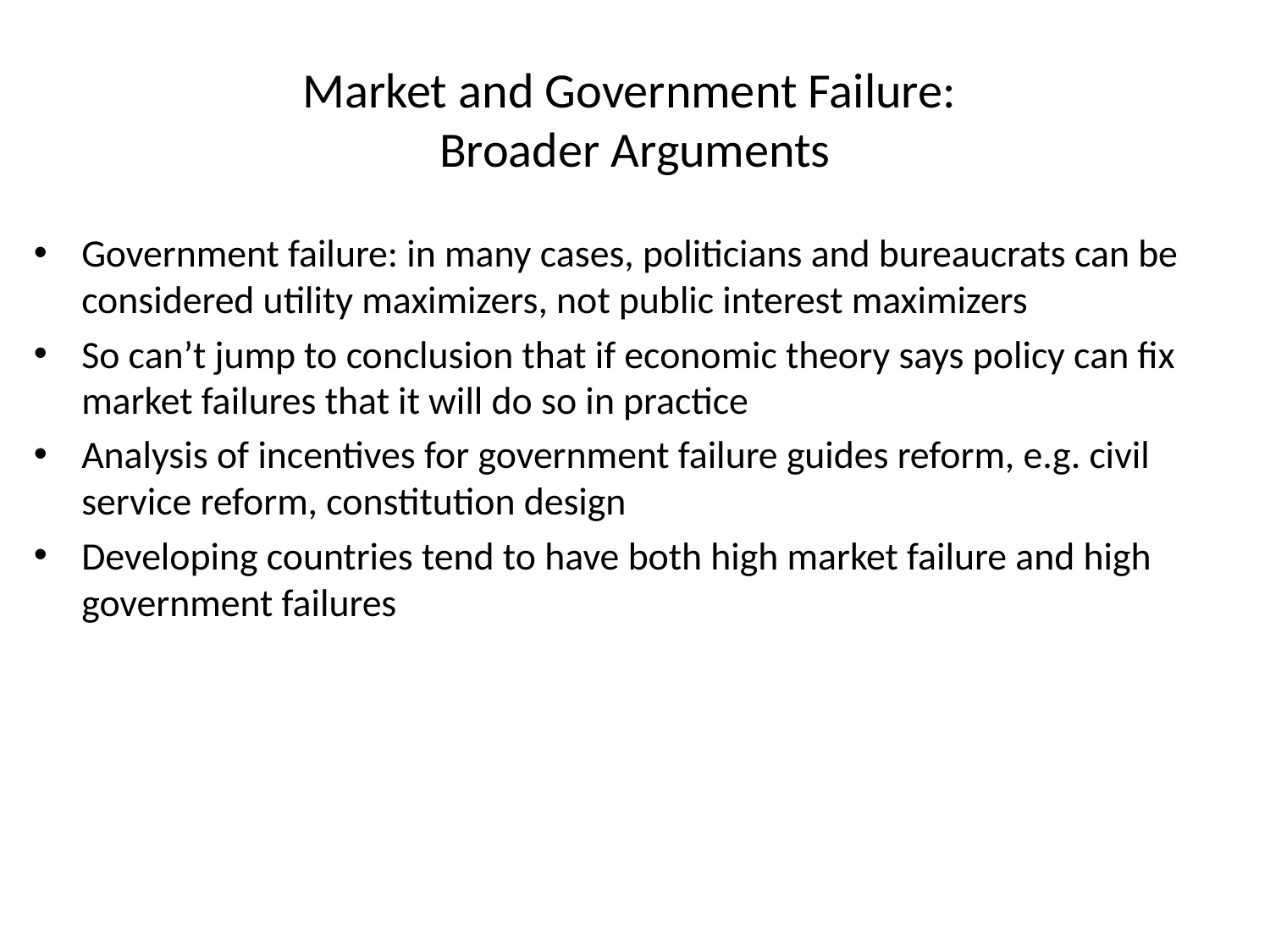

Market and Government Failure:
Broader Arguments
Government failure: in many cases, politicians and bureaucrats can be considered utility maximizers, not public interest maximizers
So can’t jump to conclusion that if economic theory says policy can fix market failures that it will do so in practice
Analysis of incentives for government failure guides reform, e.g. civil service reform, constitution design
Developing countries tend to have both high market failure and high government failures